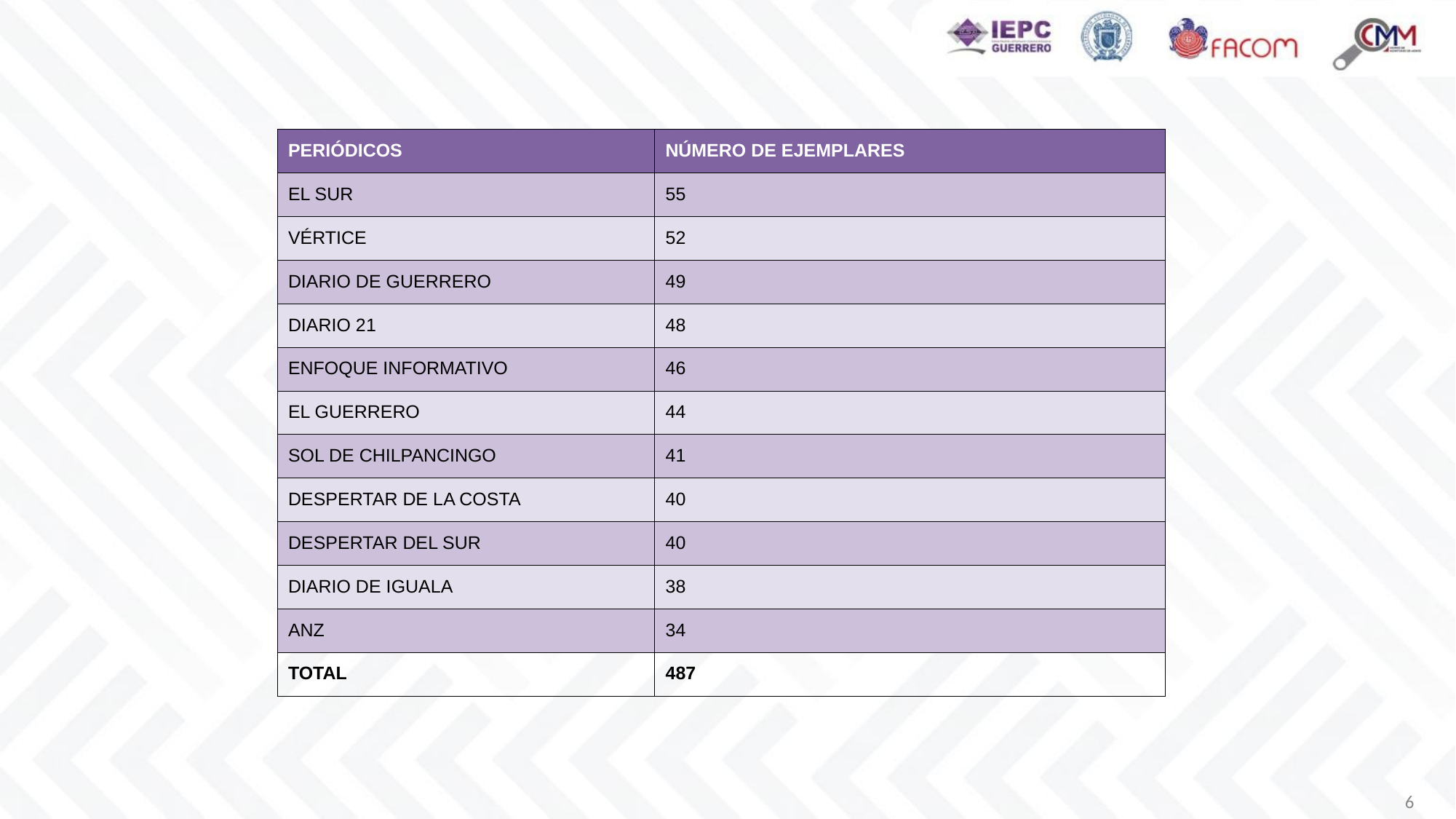

| PERIÓDICOS | NÚMERO DE EJEMPLARES |
| --- | --- |
| EL SUR | 55 |
| VÉRTICE | 52 |
| DIARIO DE GUERRERO | 49 |
| DIARIO 21 | 48 |
| ENFOQUE INFORMATIVO | 46 |
| EL GUERRERO | 44 |
| SOL DE CHILPANCINGO | 41 |
| DESPERTAR DE LA COSTA | 40 |
| DESPERTAR DEL SUR | 40 |
| DIARIO DE IGUALA | 38 |
| ANZ | 34 |
| TOTAL | 487 |
6